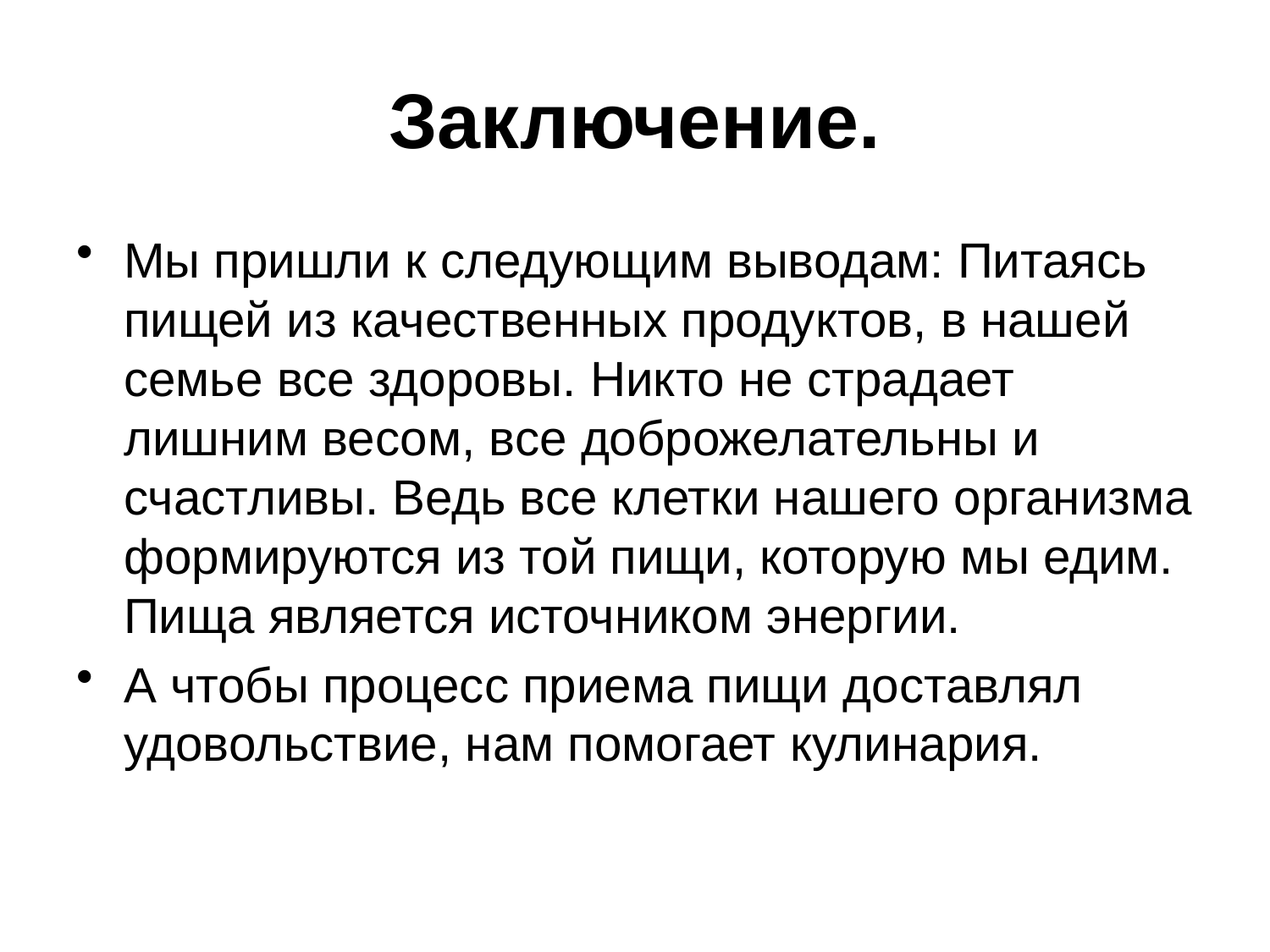

# Заключение.
Мы пришли к следующим выводам: Питаясь пищей из качественных продуктов, в нашей семье все здоровы. Никто не страдает лишним весом, все доброжелательны и счастливы. Ведь все клетки нашего организма формируются из той пищи, которую мы едим. Пища является источником энергии.
А чтобы процесс приема пищи доставлял удовольствие, нам помогает кулинария.